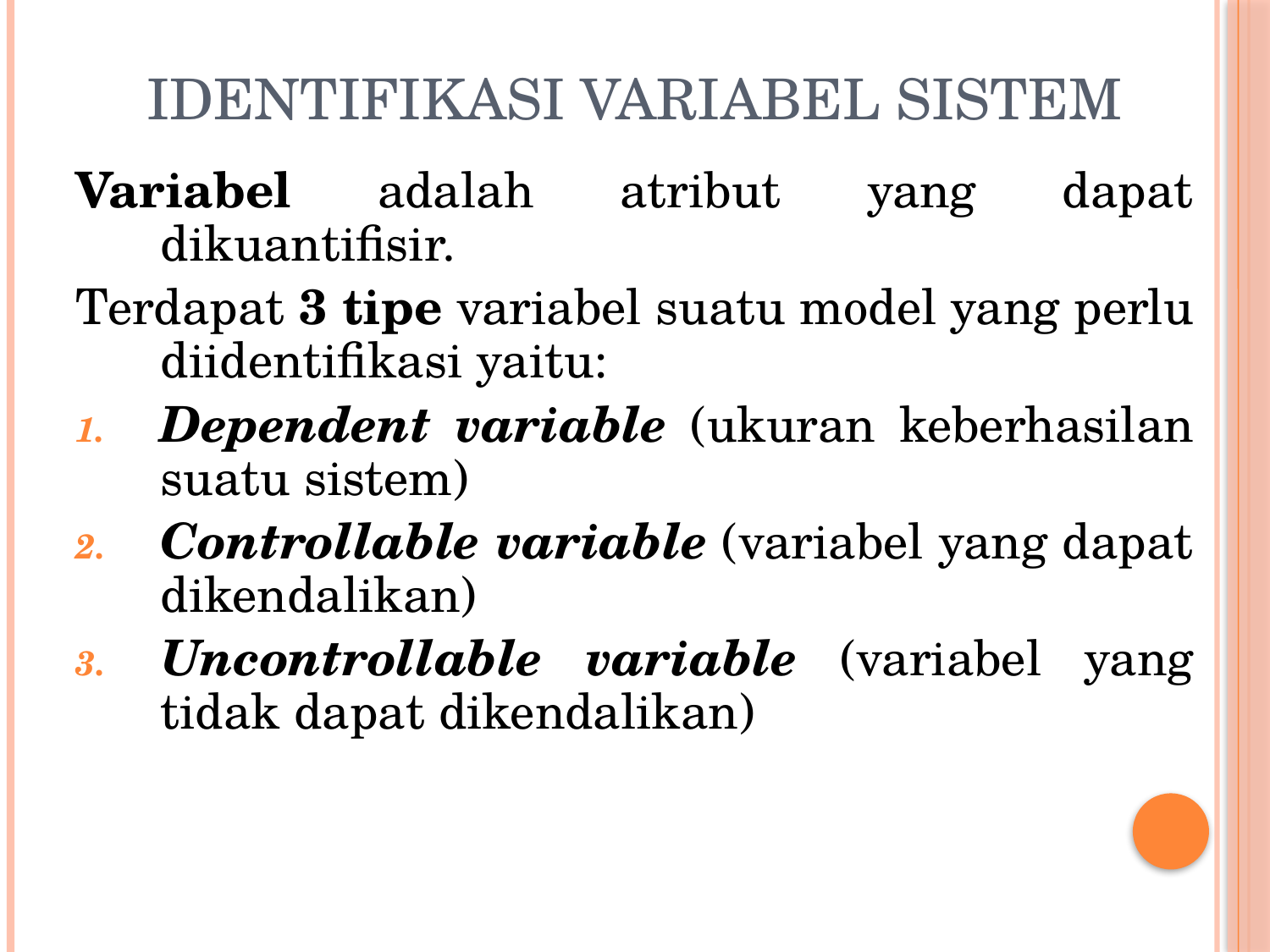

# Identifikasi Variabel Sistem
Variabel adalah atribut yang dapat dikuantifisir.
Terdapat 3 tipe variabel suatu model yang perlu diidentifikasi yaitu:
Dependent variable (ukuran keberhasilan suatu sistem)
Controllable variable (variabel yang dapat dikendalikan)
Uncontrollable variable (variabel yang tidak dapat dikendalikan)